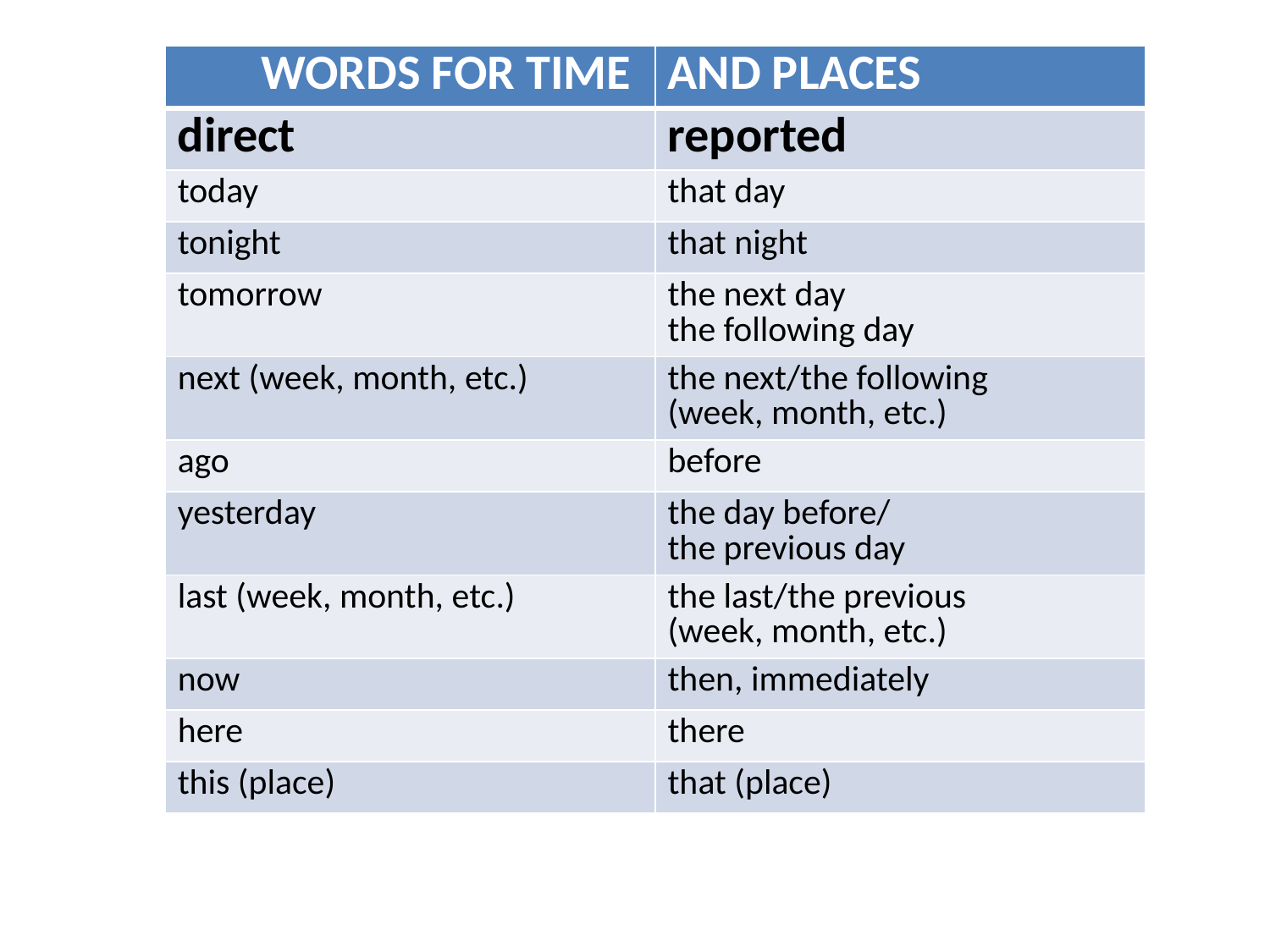

| WORDS FOR TIME | AND PLACES |
| --- | --- |
| direct | reported |
| today | that day |
| tonight | that night |
| tomorrow | the next day the following day |
| next (week, month, etc.) | the next/the following (week, month, etc.) |
| ago | before |
| yesterday | the day before/ the previous day |
| last (week, month, etc.) | the last/the previous (week, month, etc.) |
| now | then, immediately |
| here | there |
| this (place) | that (place) |